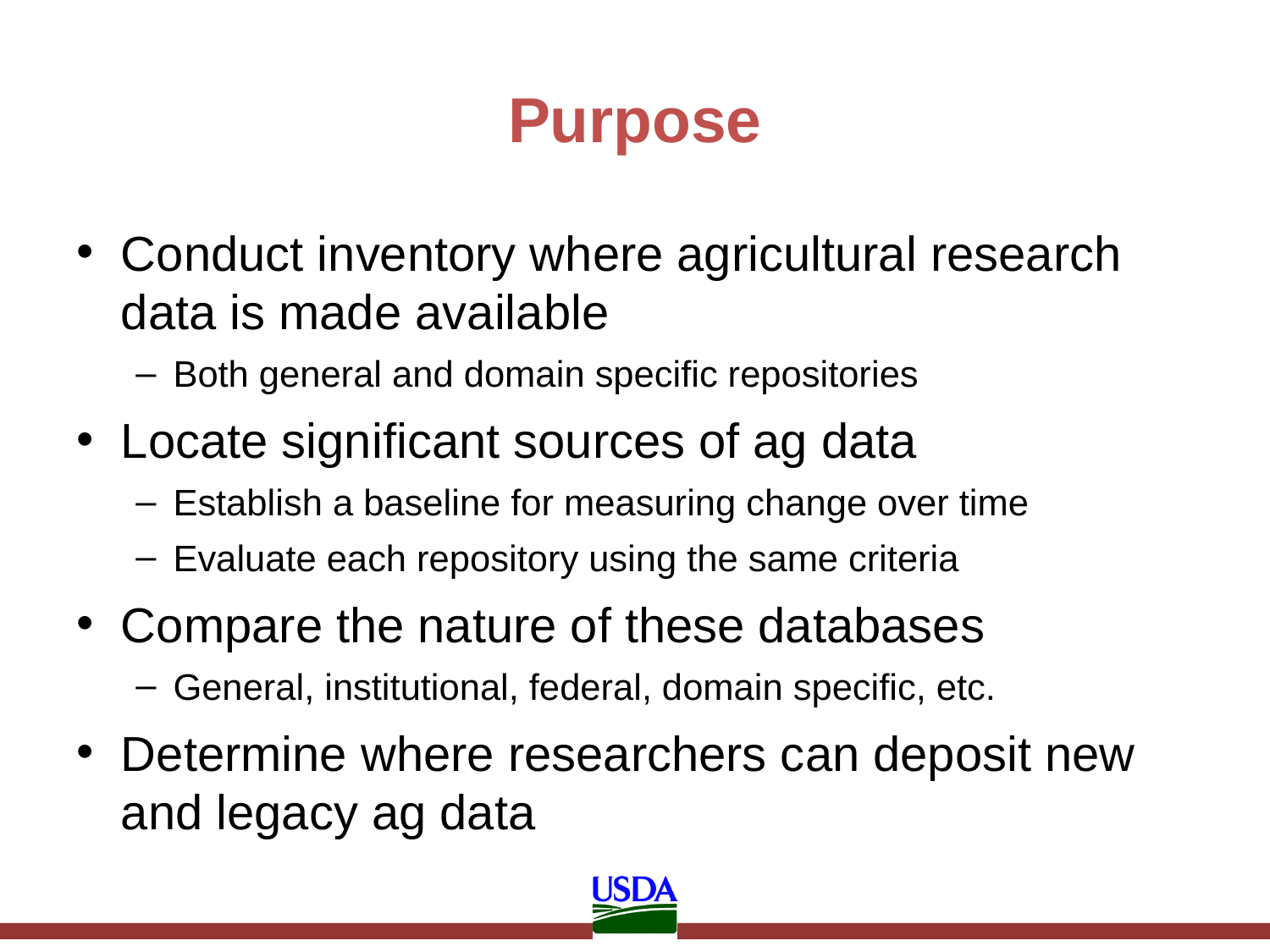

# Purpose
Conduct inventory where agricultural research data is made available
Both general and domain specific repositories
Locate significant sources of ag data
Establish a baseline for measuring change over time
Evaluate each repository using the same criteria
Compare the nature of these databases
General, institutional, federal, domain specific, etc.
Determine where researchers can deposit new and legacy ag data